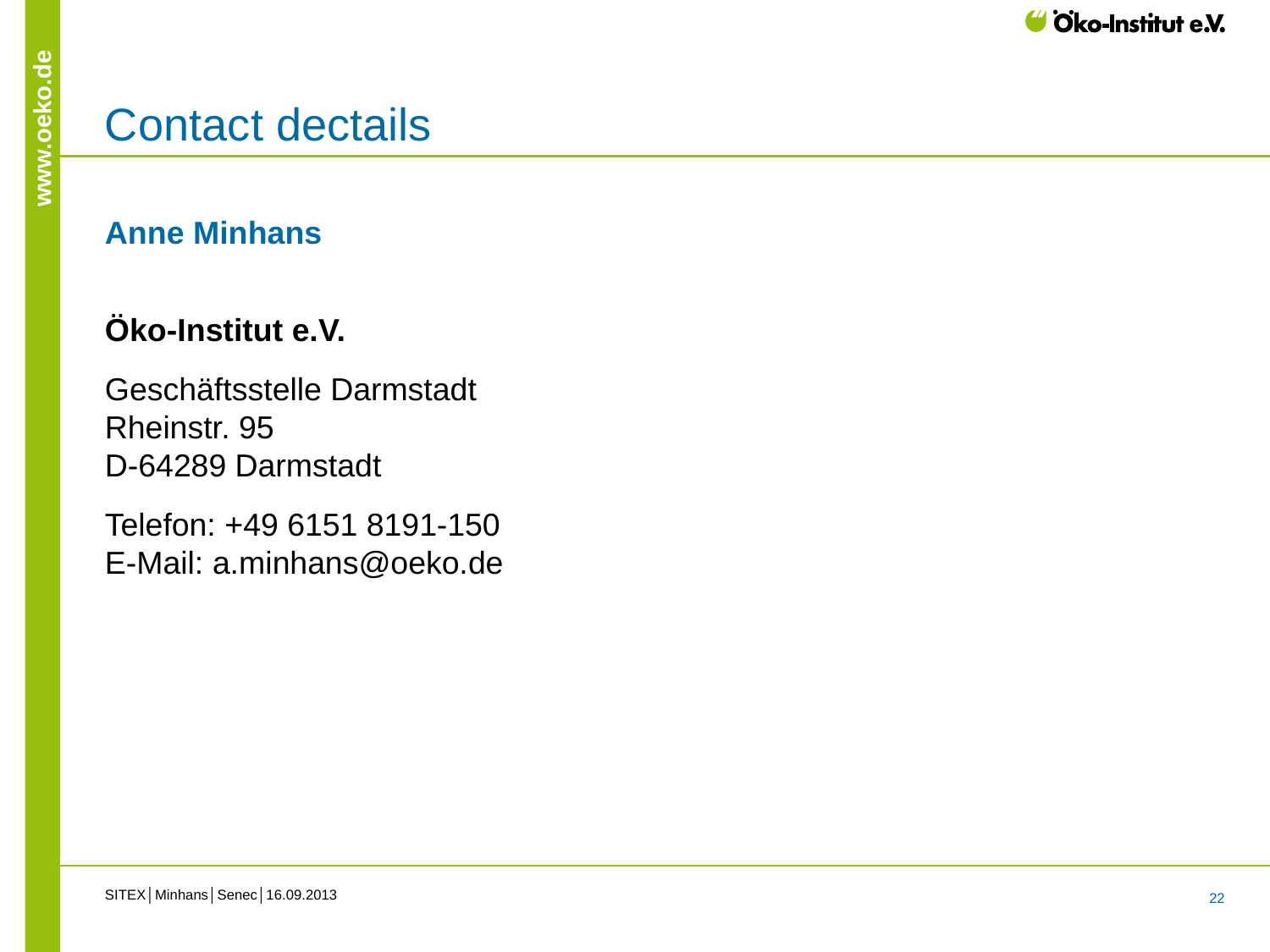

# Contact dectails
Anne Minhans
Öko-Institut e.V.
Geschäftsstelle Darmstadt
Rheinstr. 95
D-64289 Darmstadt
Telefon: +49 6151 8191-150
E-Mail: a.minhans@oeko.de
SITEX│Minhans│Senec│16.09.2013